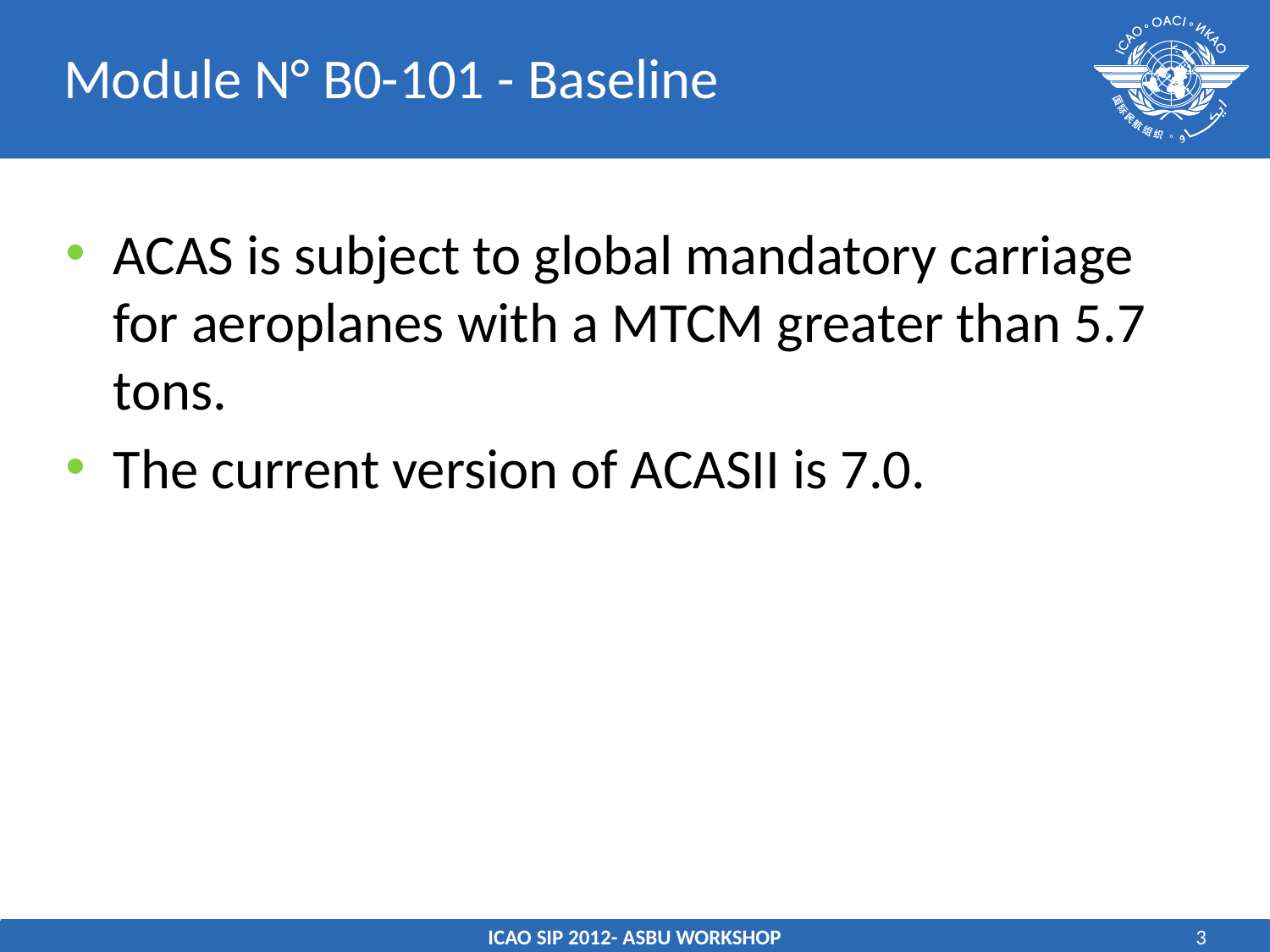

# Module N° B0-101 - Baseline
ACAS is subject to global mandatory carriage for aeroplanes with a MTCM greater than 5.7 tons.
The current version of ACASII is 7.0.
ICAO SIP 2012- ASBU WORKSHOP
3